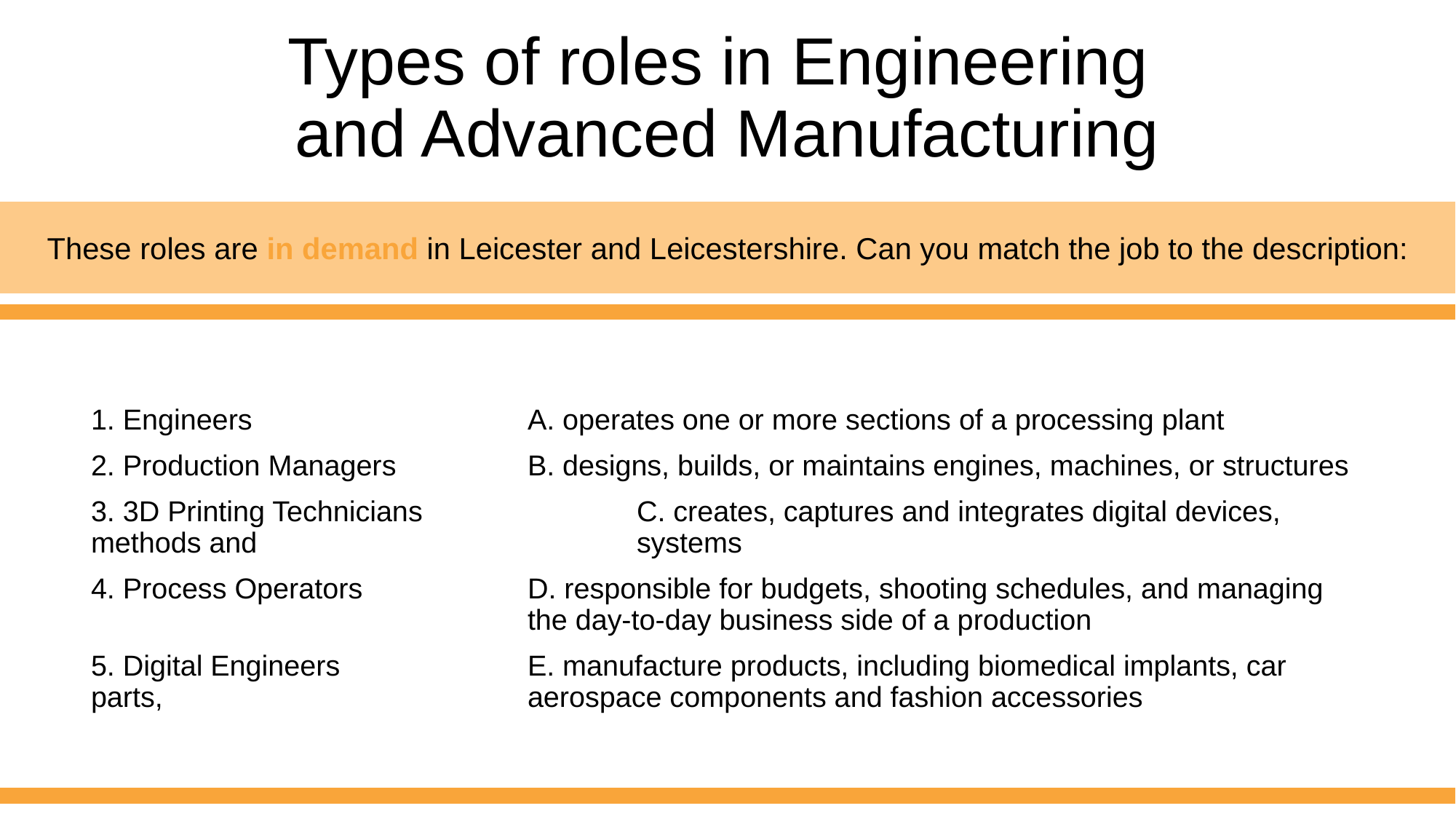

# Types of roles in Engineering and Advanced Manufacturing

These roles are in demand in Leicester and Leicestershire. Can you match the job to the description:

1. Engineers			A. operates one or more sections of a processing plant
2. Production Managers		B. designs, builds, or maintains engines, machines, or structures
3. 3D Printing Technicians		C. creates, captures and integrates digital devices, methods and 				systems
4. Process Operators		D. responsible for budgets, shooting schedules, and managing 				the day-to-day business side of a production
5. Digital Engineers 		E. manufacture products, including biomedical implants, car parts, 				aerospace components and fashion accessories